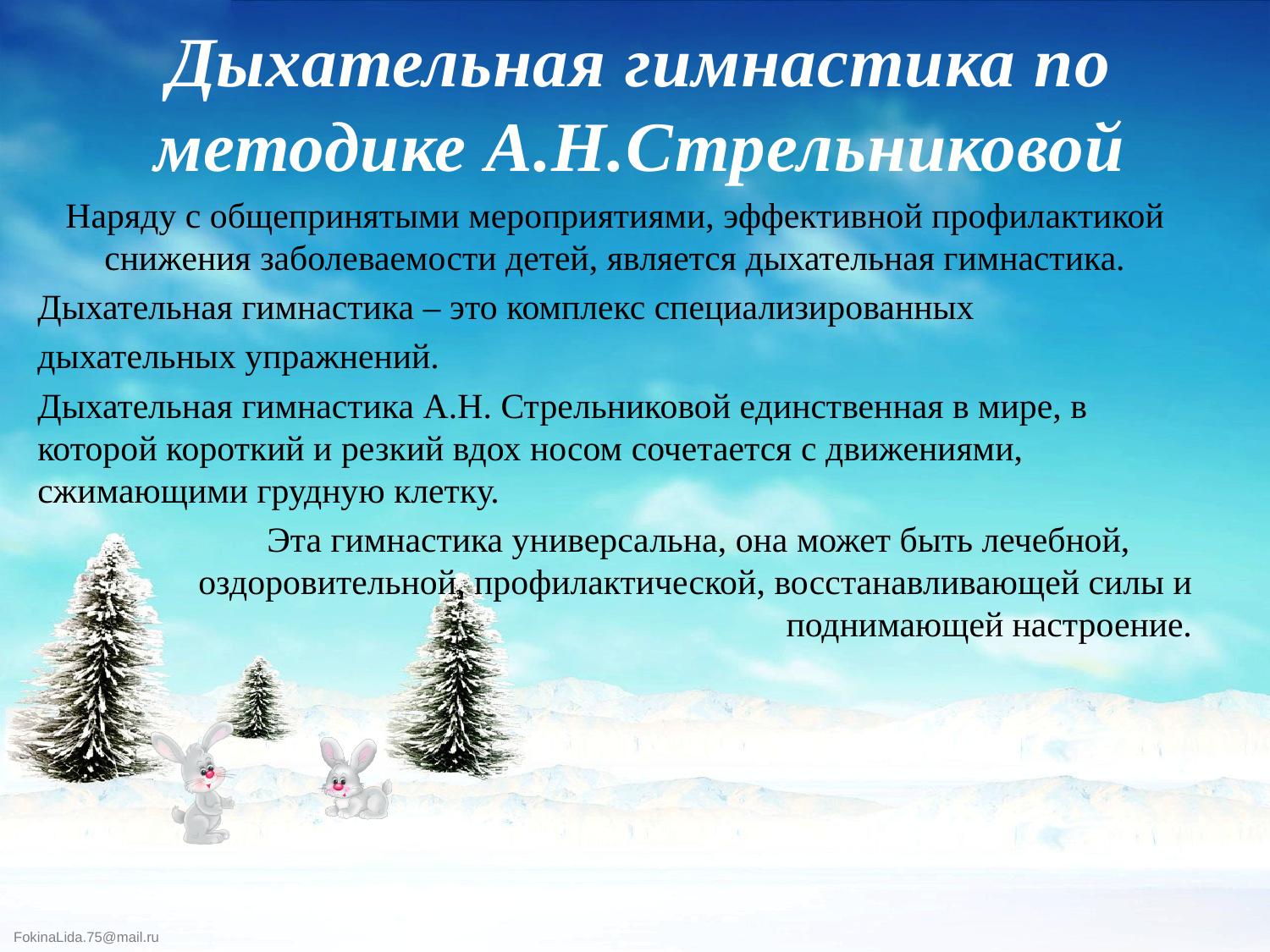

# Дыхательная гимнастика по методике А.Н.Стрельниковой
Наряду с общепринятыми мероприятиями, эффективной профилактикой снижения заболеваемости детей, является дыхательная гимнастика.
Дыхательная гимнастика – это комплекс специализированных
дыхательных упражнений.
Дыхательная гимнастика А.Н. Стрельниковой единственная в мире, в которой короткий и резкий вдох носом сочетается с движениями, сжимающими грудную клетку.
              Эта гимнастика универсальна, она может быть лечебной,        оздоровительной, профилактической, восстанавливающей силы и поднимающей настроение.